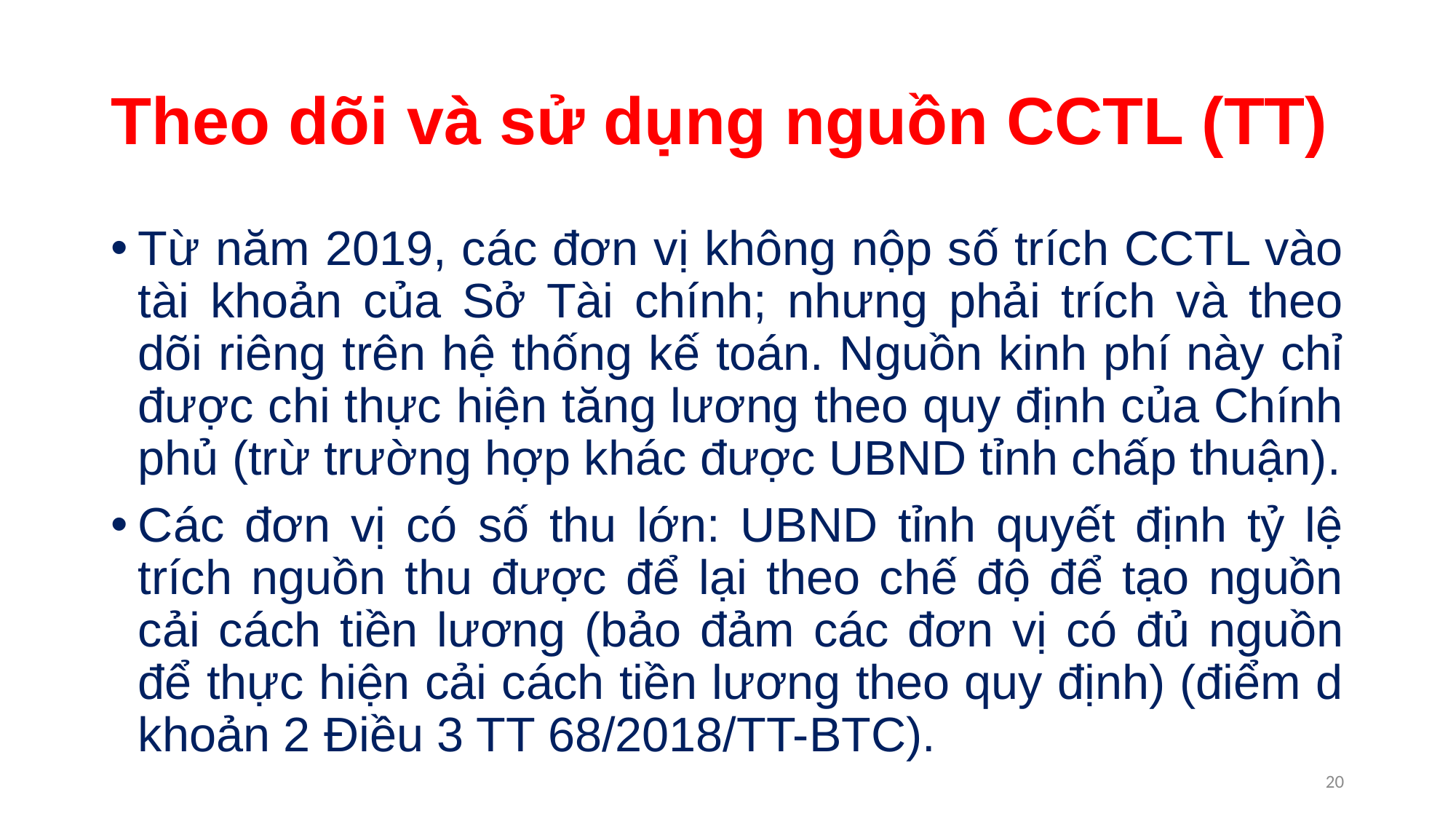

# Theo dõi và sử dụng nguồn CCTL (TT)
Từ năm 2019, các đơn vị không nộp số trích CCTL vào tài khoản của Sở Tài chính; nhưng phải trích và theo dõi riêng trên hệ thống kế toán. Nguồn kinh phí này chỉ được chi thực hiện tăng lương theo quy định của Chính phủ (trừ trường hợp khác được UBND tỉnh chấp thuận).
Các đơn vị có số thu lớn: UBND tỉnh quyết định tỷ lệ trích nguồn thu được để lại theo chế độ để tạo nguồn cải cách tiền lương (bảo đảm các đơn vị có đủ nguồn để thực hiện cải cách tiền lương theo quy định) (điểm d khoản 2 Điều 3 TT 68/2018/TT-BTC).
20